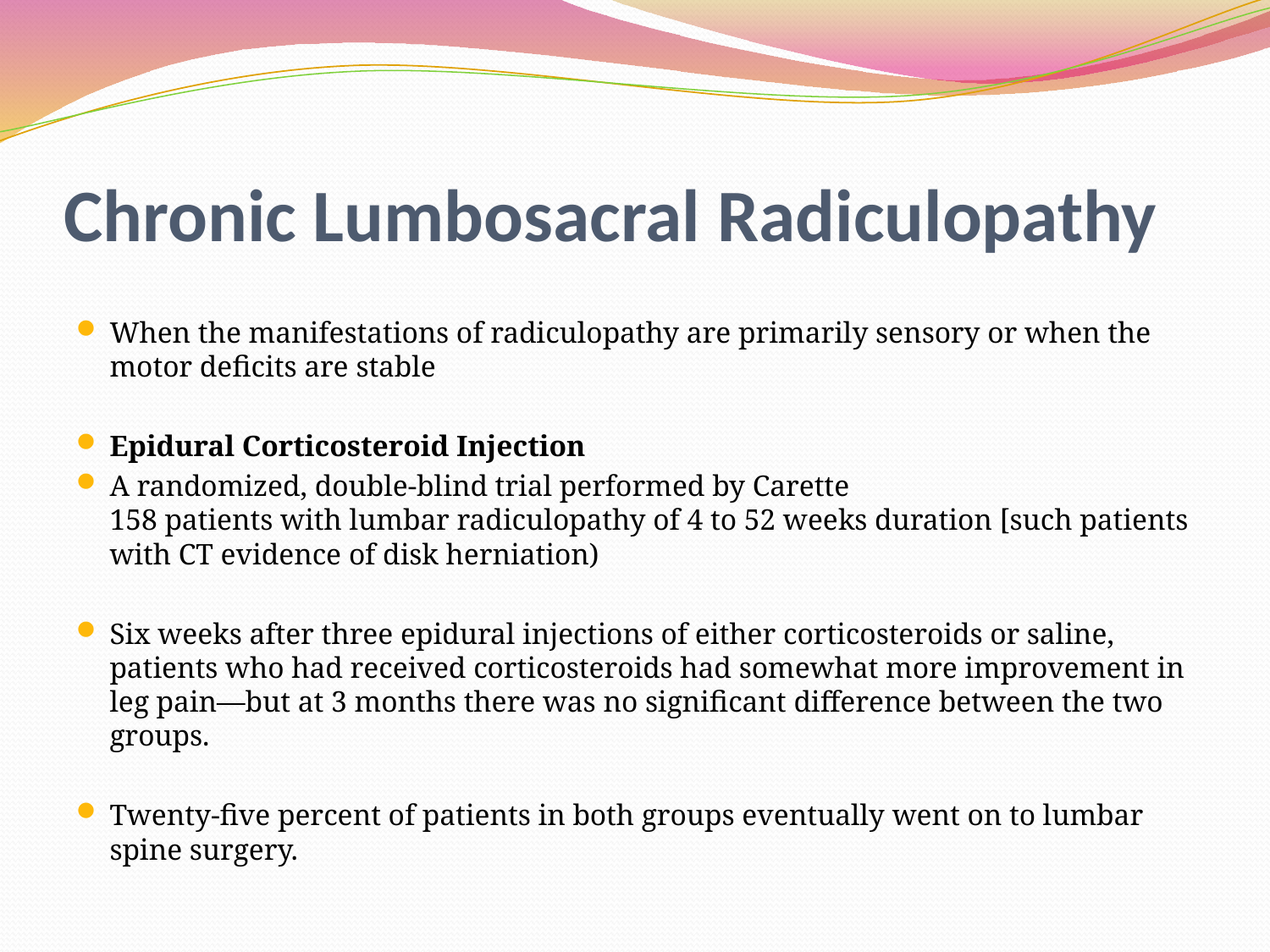

# Chronic Lumbosacral Radiculopathy

When the manifestations of radiculopathy are primarily sensory or when the motor deficits are stable

Epidural Corticosteroid Injection
A randomized, double-blind trial performed by Carette
158 patients with lumbar radiculopathy of 4 to 52 weeks duration [such patients with CT evidence of disk herniation)

Six weeks after three epidural injections of either corticosteroids or saline, patients who had received corticosteroids had somewhat more improvement in leg pain—but at 3 months there was no significant difference between the two groups.

Twenty-five percent of patients in both groups eventually went on to lumbar spine surgery.